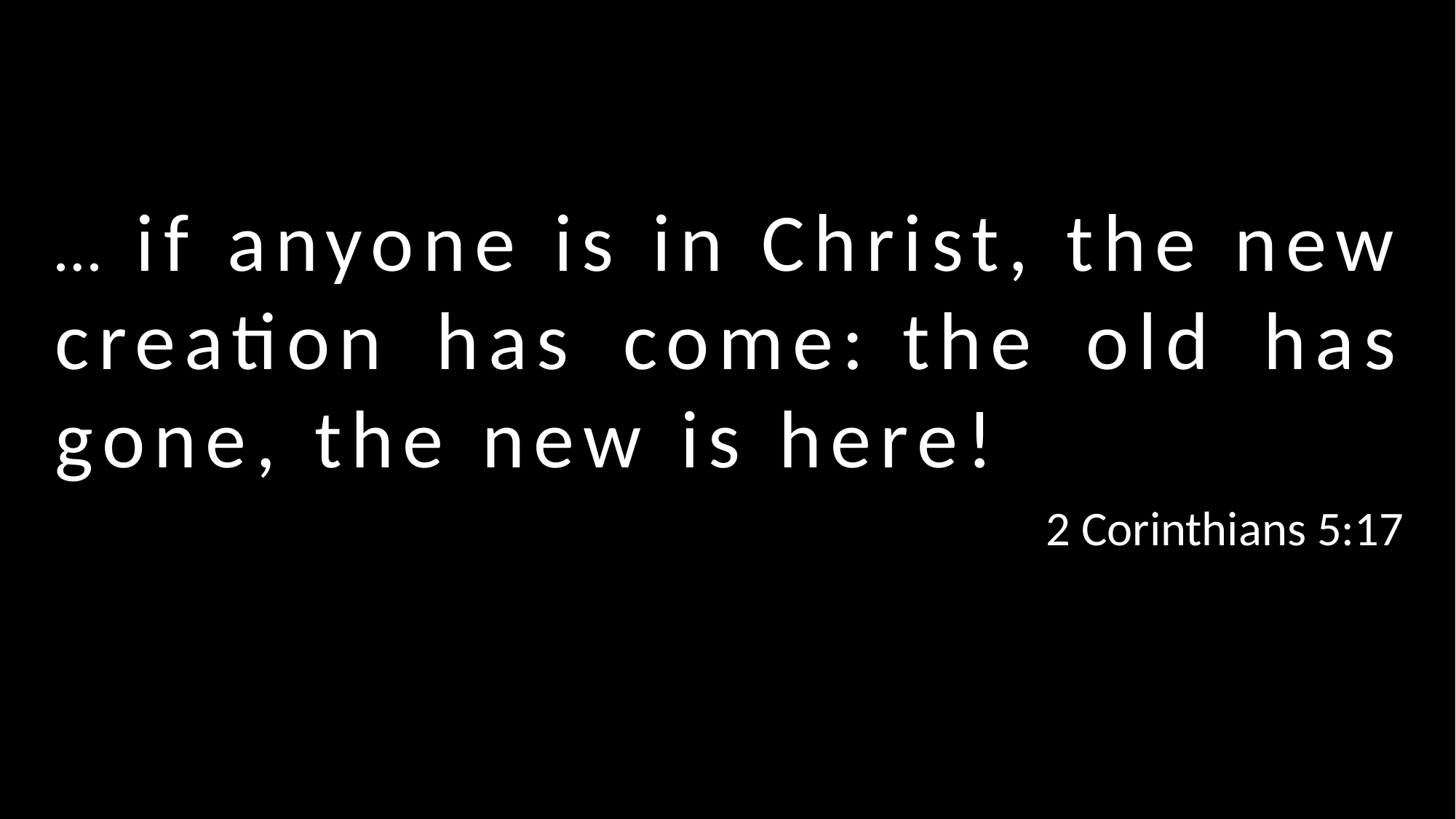

… if anyone is in Christ, the new creation has come: the old has gone, the new is here!	                   						   		                                              2 Corinthians 5:17